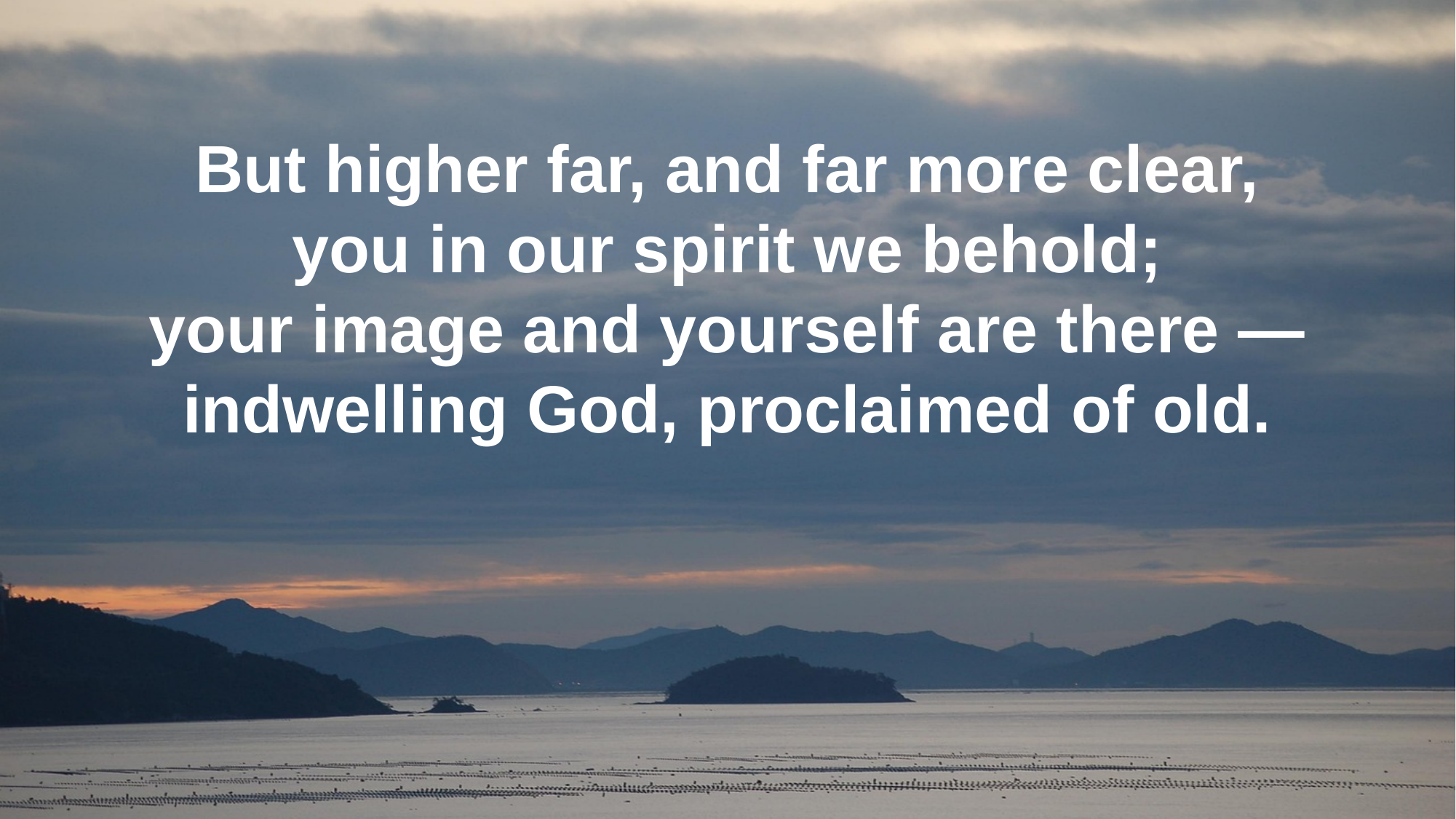

But higher far, and far more clear,
you in our spirit we behold;
your image and yourself are there —
indwelling God, proclaimed of old.